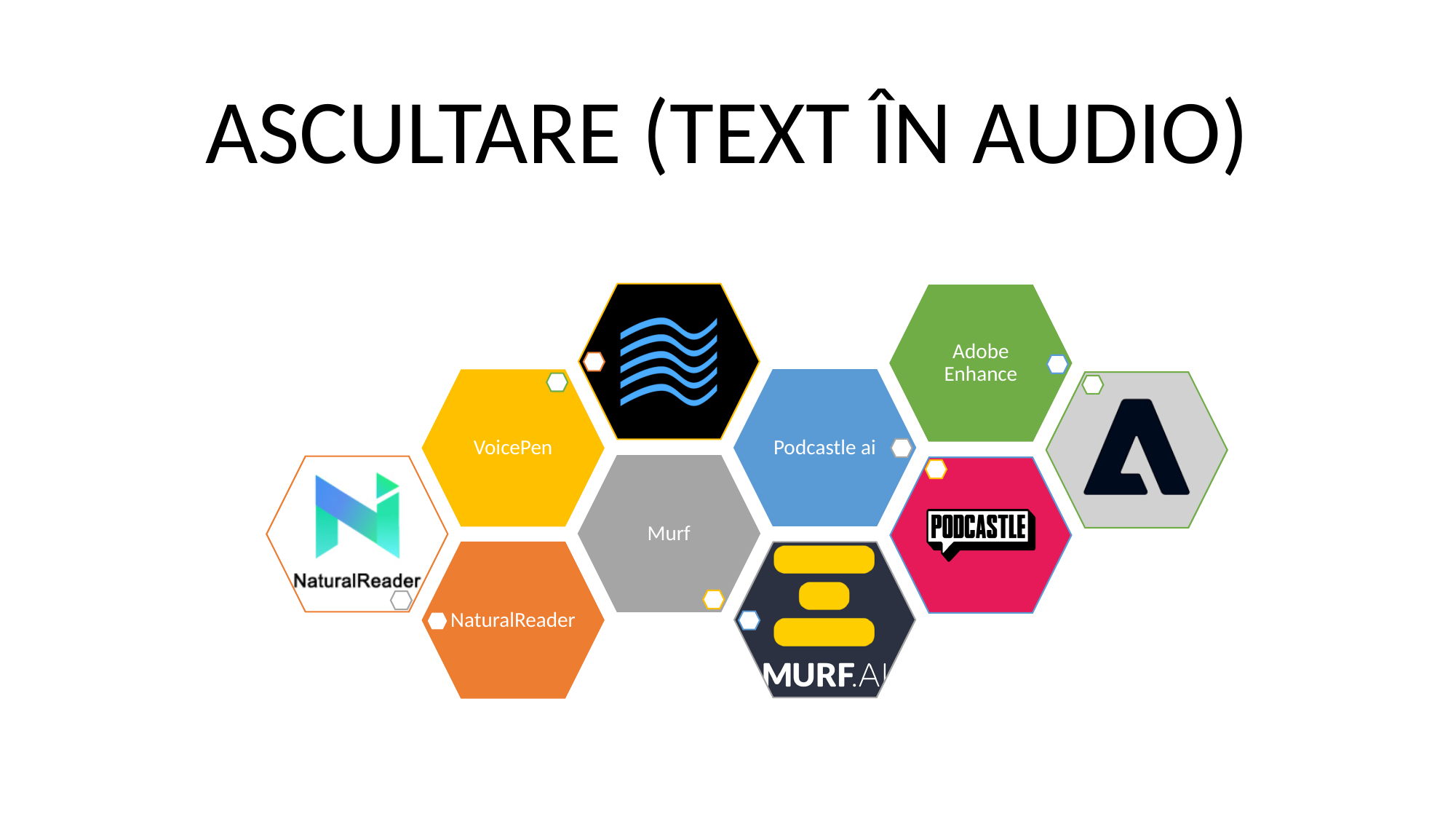

# ASCULTARE (TEXT ÎN AUDIO)
NaturalReader
Murf
VoicePen
Podcastle ai
Adobe Enhance